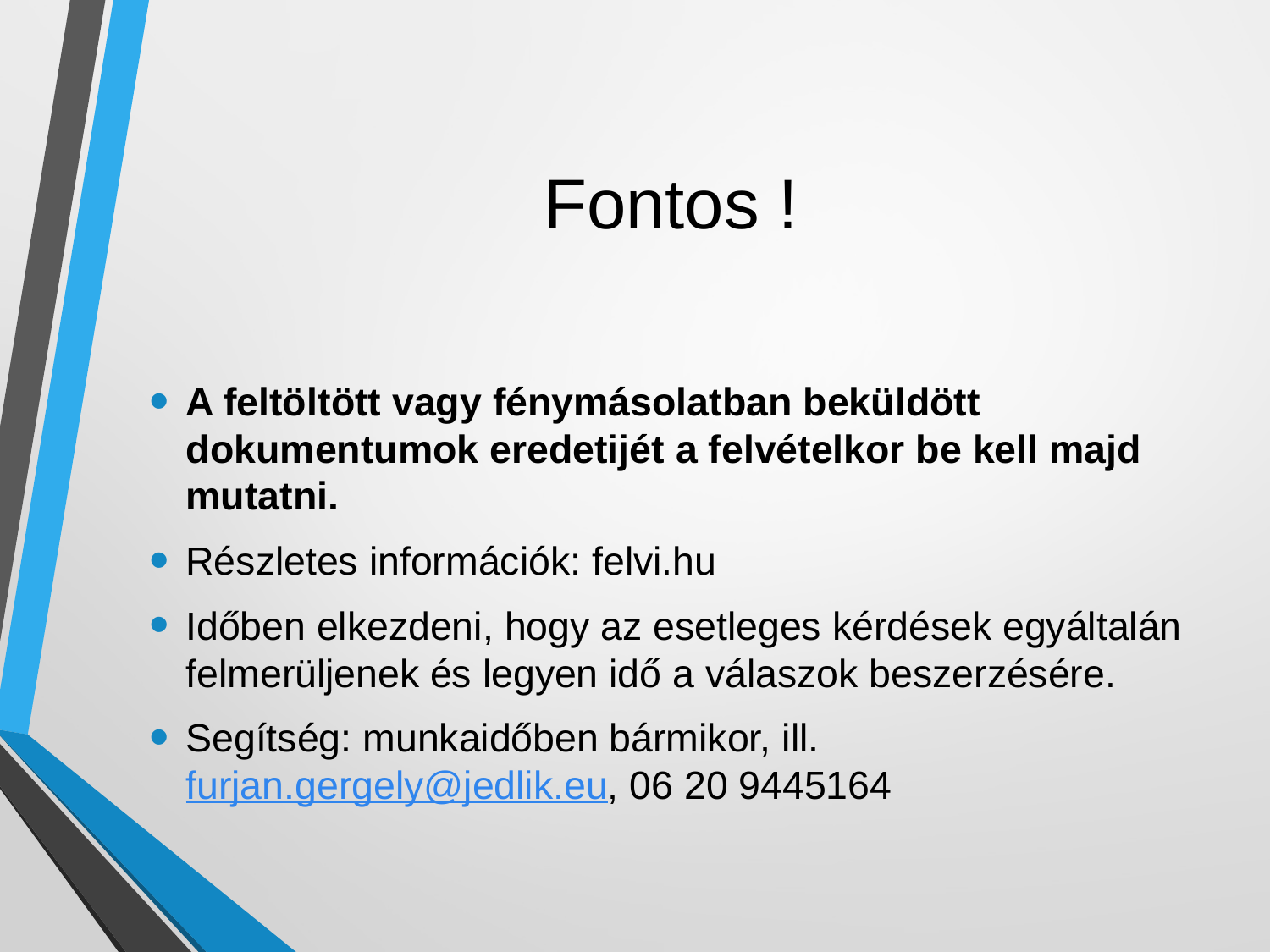

# Fontos !
A feltöltött vagy fénymásolatban beküldött dokumentumok eredetijét a felvételkor be kell majd mutatni.
Részletes információk: felvi.hu
Időben elkezdeni, hogy az esetleges kérdések egyáltalán felmerüljenek és legyen idő a válaszok beszerzésére.
Segítség: munkaidőben bármikor, ill. furjan.gergely@jedlik.eu, 06 20 9445164